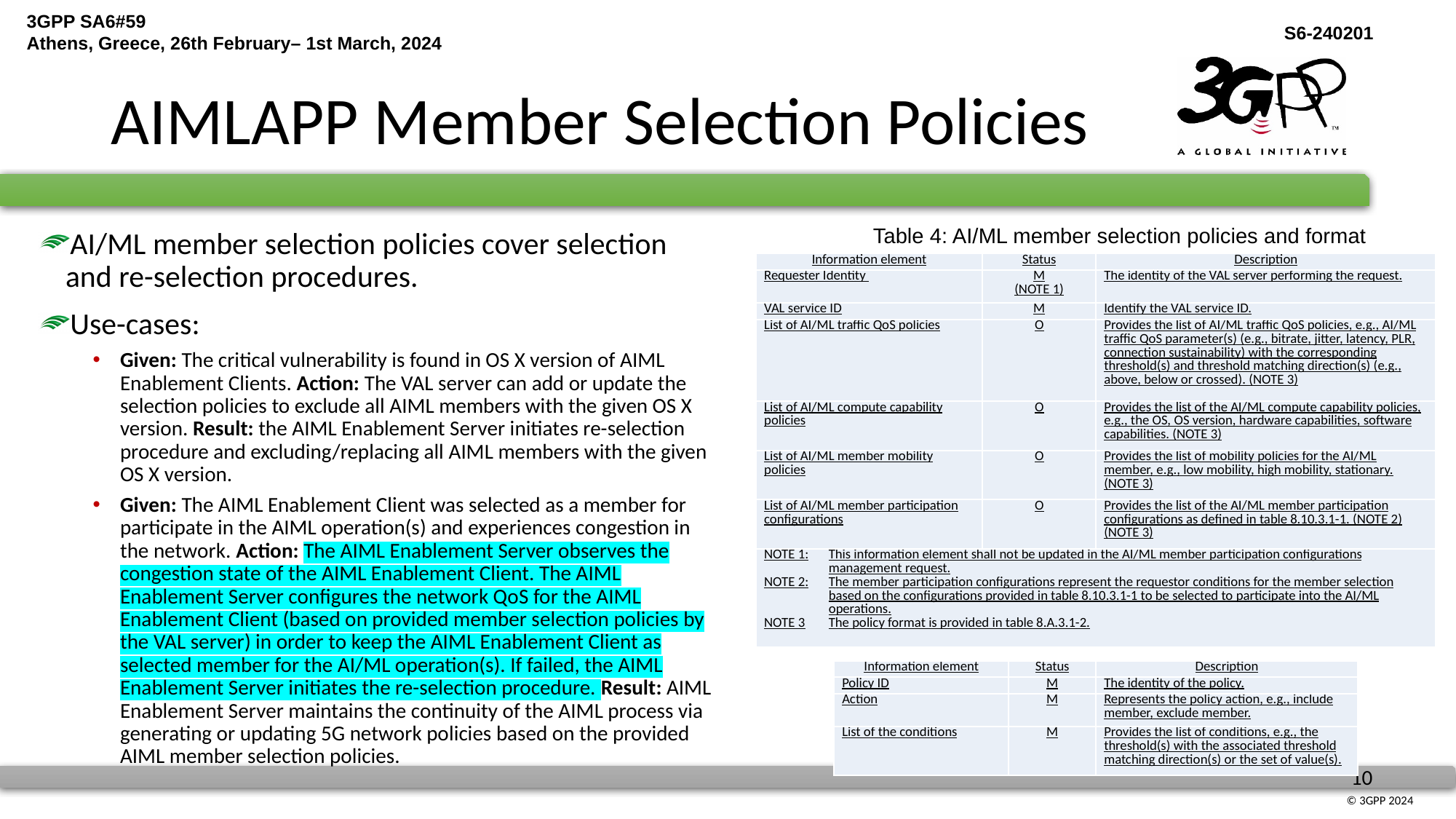

# AIMLAPP Member Selection Policies
Table 4: AI/ML member selection policies and format
AI/ML member selection policies cover selection and re-selection procedures.
Use-cases:
Given: The critical vulnerability is found in OS X version of AIML Enablement Clients. Action: The VAL server can add or update the selection policies to exclude all AIML members with the given OS X version. Result: the AIML Enablement Server initiates re-selection procedure and excluding/replacing all AIML members with the given OS X version.
Given: The AIML Enablement Client was selected as a member for participate in the AIML operation(s) and experiences congestion in the network. Action: The AIML Enablement Server observes the congestion state of the AIML Enablement Client. The AIML Enablement Server configures the network QoS for the AIML Enablement Client (based on provided member selection policies by the VAL server) in order to keep the AIML Enablement Client as selected member for the AI/ML operation(s). If failed, the AIML Enablement Server initiates the re-selection procedure. Result: AIML Enablement Server maintains the continuity of the AIML process via generating or updating 5G network policies based on the provided AIML member selection policies.
| Information element | Status | Description |
| --- | --- | --- |
| Requester Identity | M (NOTE 1) | The identity of the VAL server performing the request. |
| VAL service ID | M | Identify the VAL service ID. |
| List of AI/ML traffic QoS policies | O | Provides the list of AI/ML traffic QoS policies, e.g., AI/ML traffic QoS parameter(s) (e.g., bitrate, jitter, latency, PLR, connection sustainability) with the corresponding threshold(s) and threshold matching direction(s) (e.g., above, below or crossed). (NOTE 3) |
| List of AI/ML compute capability policies | O | Provides the list of the AI/ML compute capability policies, e.g., the OS, OS version, hardware capabilities, software capabilities. (NOTE 3) |
| List of AI/ML member mobility policies | O | Provides the list of mobility policies for the AI/ML member, e.g., low mobility, high mobility, stationary. (NOTE 3) |
| List of AI/ML member participation configurations | O | Provides the list of the AI/ML member participation configurations as defined in table 8.10.3.1-1. (NOTE 2) (NOTE 3) |
| NOTE 1: This information element shall not be updated in the AI/ML member participation configurations management request. NOTE 2: The member participation configurations represent the requestor conditions for the member selection based on the configurations provided in table 8.10.3.1-1 to be selected to participate into the AI/ML operations. NOTE 3 The policy format is provided in table 8.A.3.1-2. |  |  |

| Information element | Status | Description |
| --- | --- | --- |
| Policy ID | M | The identity of the policy. |
| Action | M | Represents the policy action, e.g., include member, exclude member. |
| List of the conditions | M | Provides the list of conditions, e.g., the threshold(s) with the associated threshold matching direction(s) or the set of value(s). |